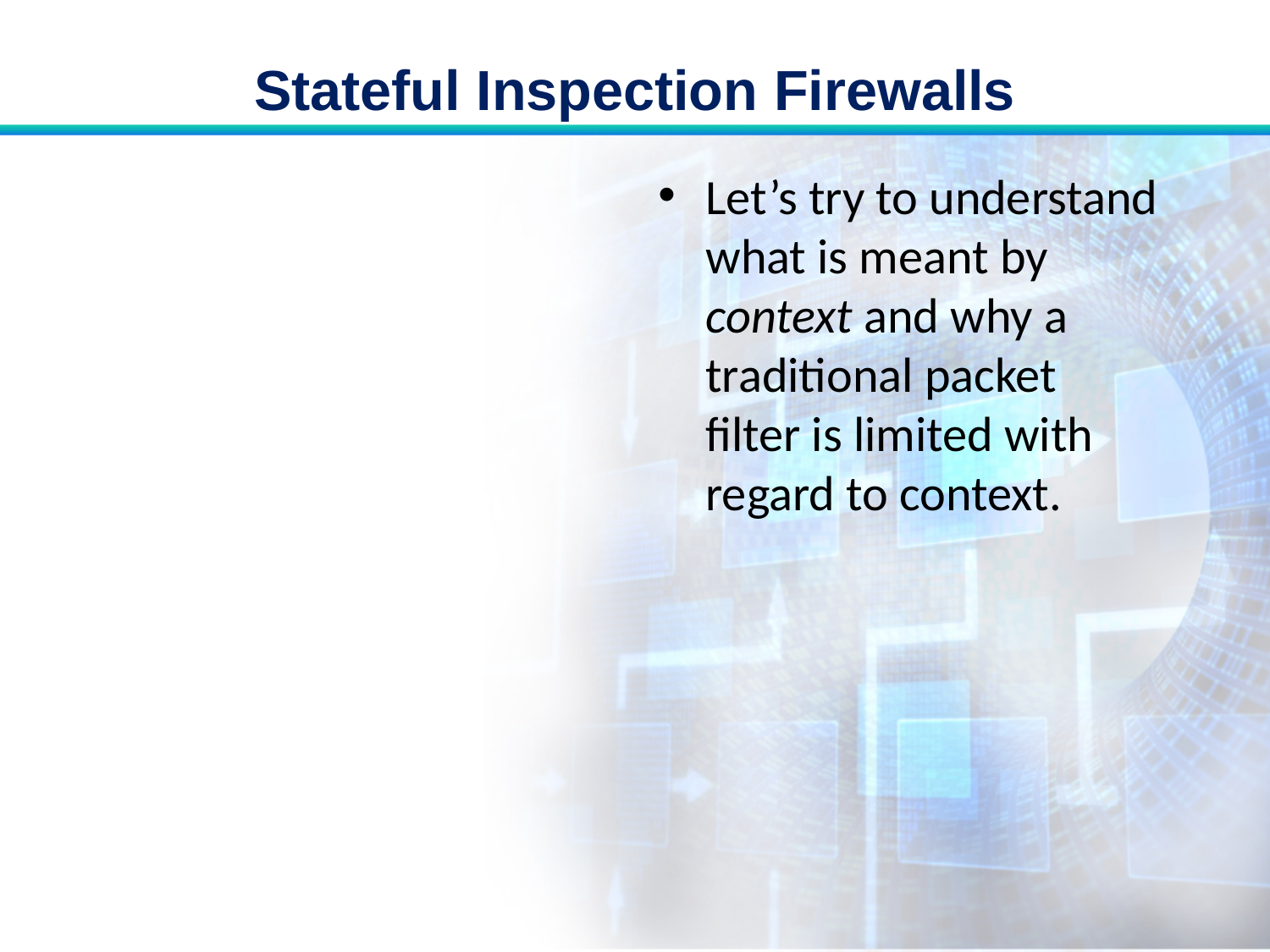

# Stateful Inspection Firewalls
Let’s try to understand what is meant by context and why a traditional packet filter is limited with regard to context.